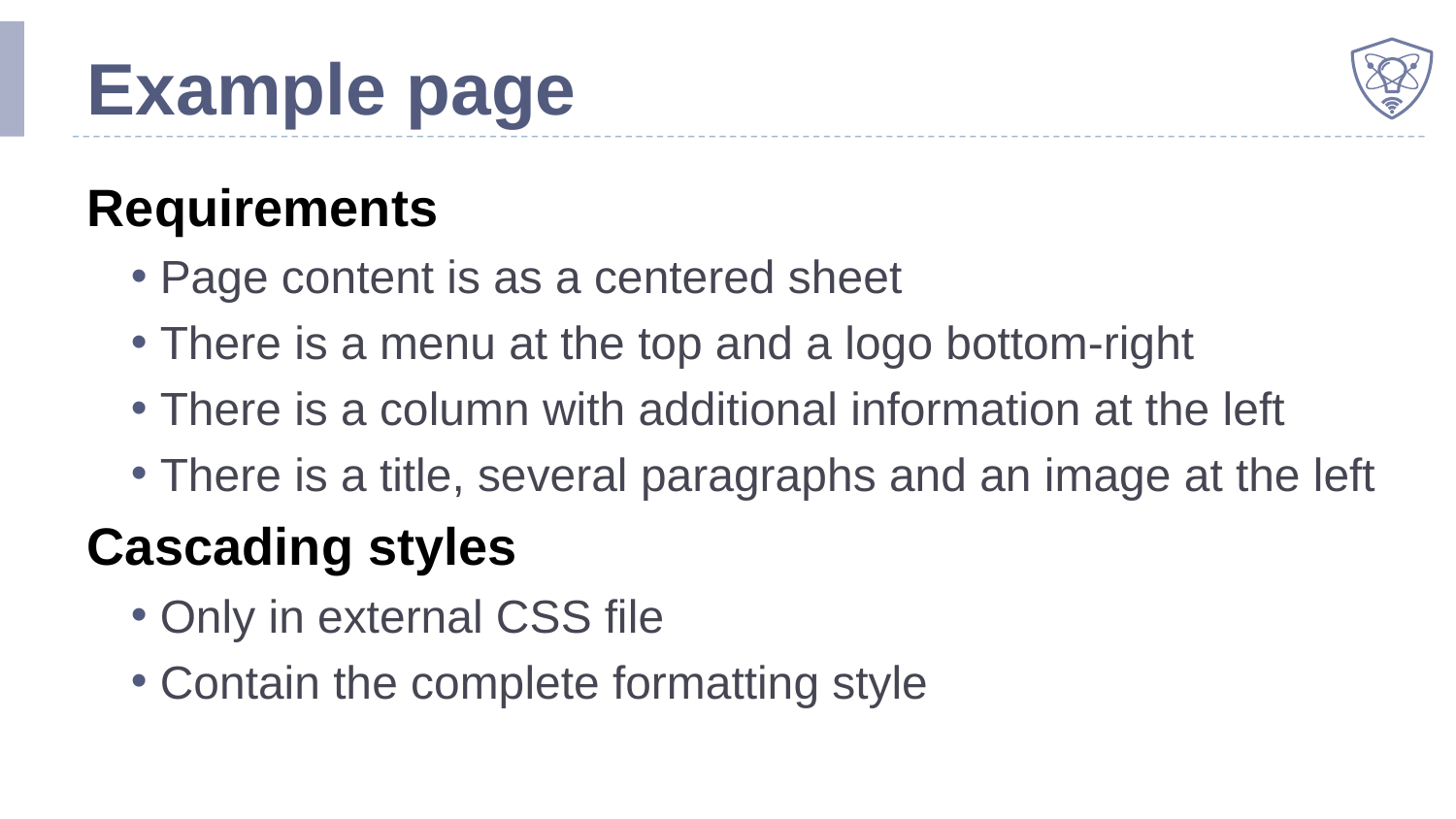

# Example page
Requirements
Page content is as a centered sheet
There is a menu at the top and a logo bottom-right
There is a column with additional information at the left
There is a title, several paragraphs and an image at the left
Cascading styles
Only in external CSS file
Contain the complete formatting style